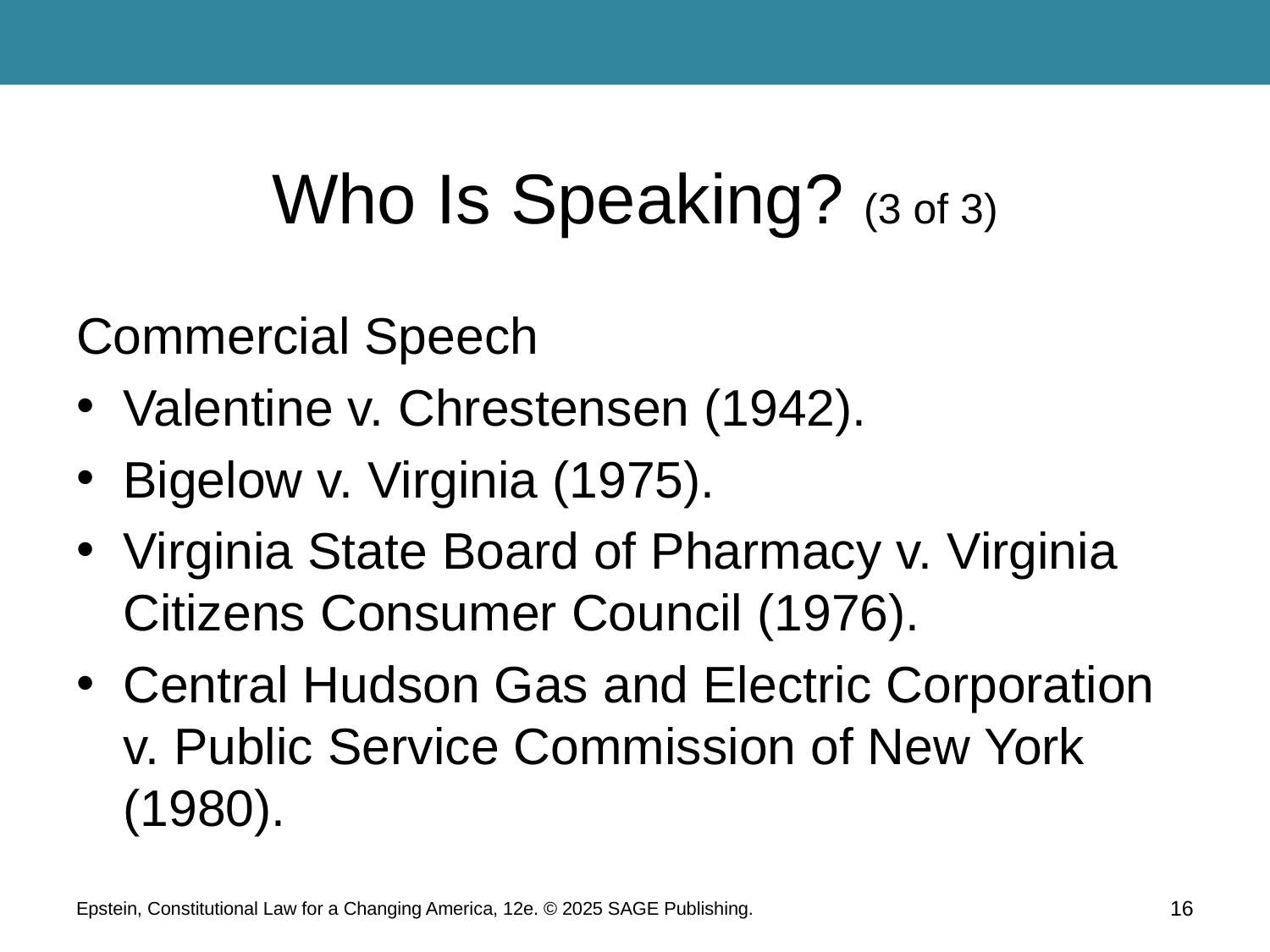

# Who Is Speaking? (3 of 3)
Commercial Speech
Valentine v. Chrestensen (1942).
Bigelow v. Virginia (1975).
Virginia State Board of Pharmacy v. Virginia Citizens Consumer Council (1976).
Central Hudson Gas and Electric Corporation v. Public Service Commission of New York (1980).
Epstein, Constitutional Law for a Changing America, 12e. © 2025 SAGE Publishing.
16